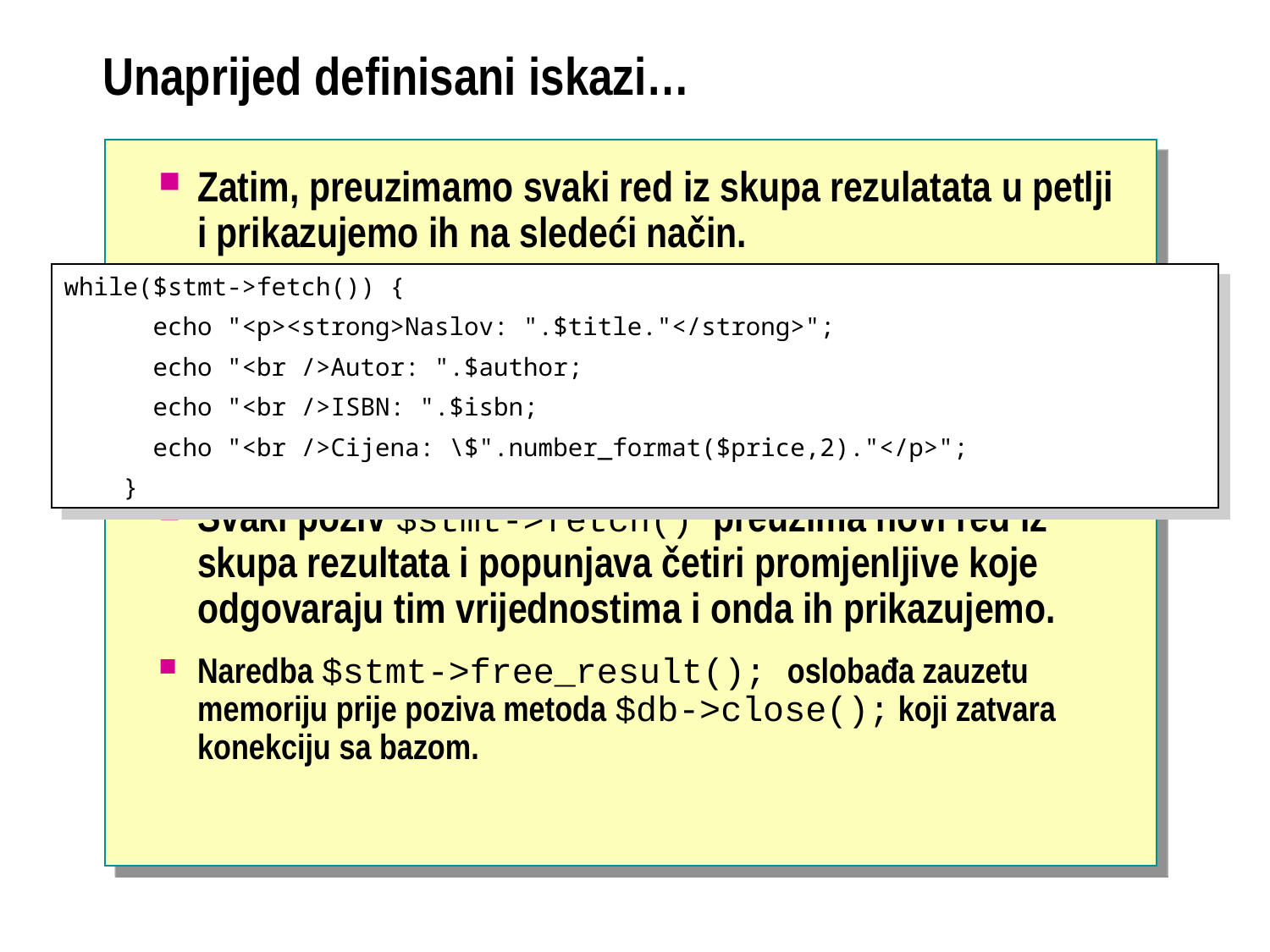

# Unaprijed definisani iskazi…
Zatim, preuzimamo svaki red iz skupa rezulatata u petlji i prikazujemo ih na sledeći način.

Svaki poziv $stmt->fetch() preuzima novi red iz skupa rezultata i popunjava četiri promjenljive koje odgovaraju tim vrijednostima i onda ih prikazujemo.
Naredba $stmt->free_result(); oslobađa zauzetu memoriju prije poziva metoda $db->close(); koji zatvara konekciju sa bazom.
while($stmt->fetch()) {
      echo "<p><strong>Naslov: ".$title."</strong>";
      echo "<br />Autor: ".$author;
      echo "<br />ISBN: ".$isbn;
      echo "<br />Cijena: \$".number_format($price,2)."</p>";
    }